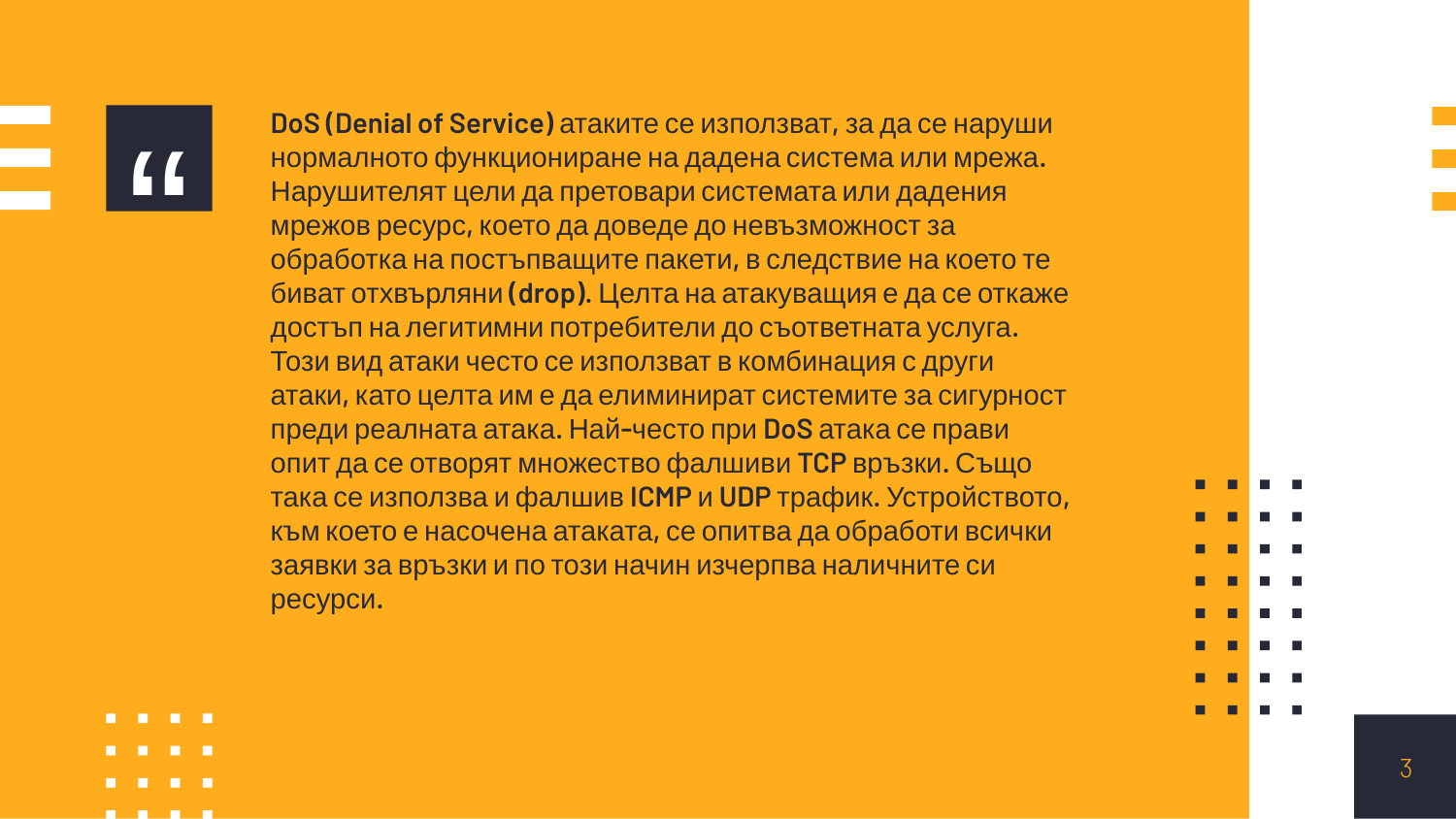

DoS (Denial of Service) атаките се използват, за да се наруши нормалното функциониране на дадена система или мрежа. Нарушителят цели да претовари системата или дадения мрежов ресурс, което да доведе до невъзможност за обработка на постъпващите пакети, в следствие на което те биват отхвърляни (drop). Целта на атакуващия е да се откаже достъп на легитимни потребители до съответната услуга. Този вид атаки често се използват в комбинация с други атаки, като целта им е да елиминират системите за сигурност преди реалната атака. Най-често при DoS атака се прави опит да се отворят множество фалшиви TCP връзки. Също така се използва и фалшив ICMP и UDP трафик. Устройството, към което е насочена атаката, се опитва да обработи всички заявки за връзки и по този начин изчерпва наличните си ресурси.
3